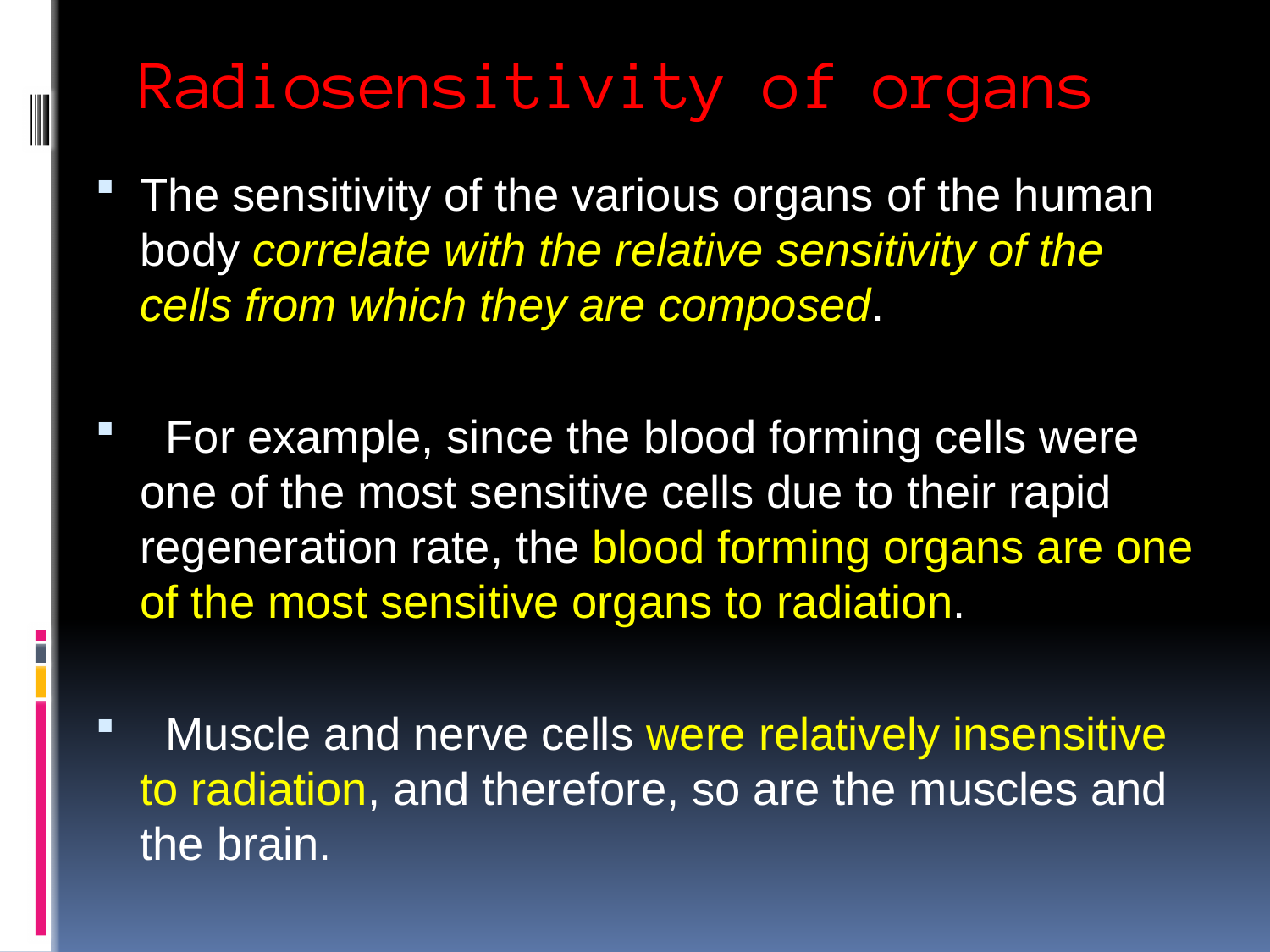

# Radiosensitivity of organs
The sensitivity of the various organs of the human body correlate with the relative sensitivity of the cells from which they are composed.

  For example, since the blood forming cells were one of the most sensitive cells due to their rapid regeneration rate, the blood forming organs are one of the most sensitive organs to radiation.

  Muscle and nerve cells were relatively insensitive to radiation, and therefore, so are the muscles and the brain.